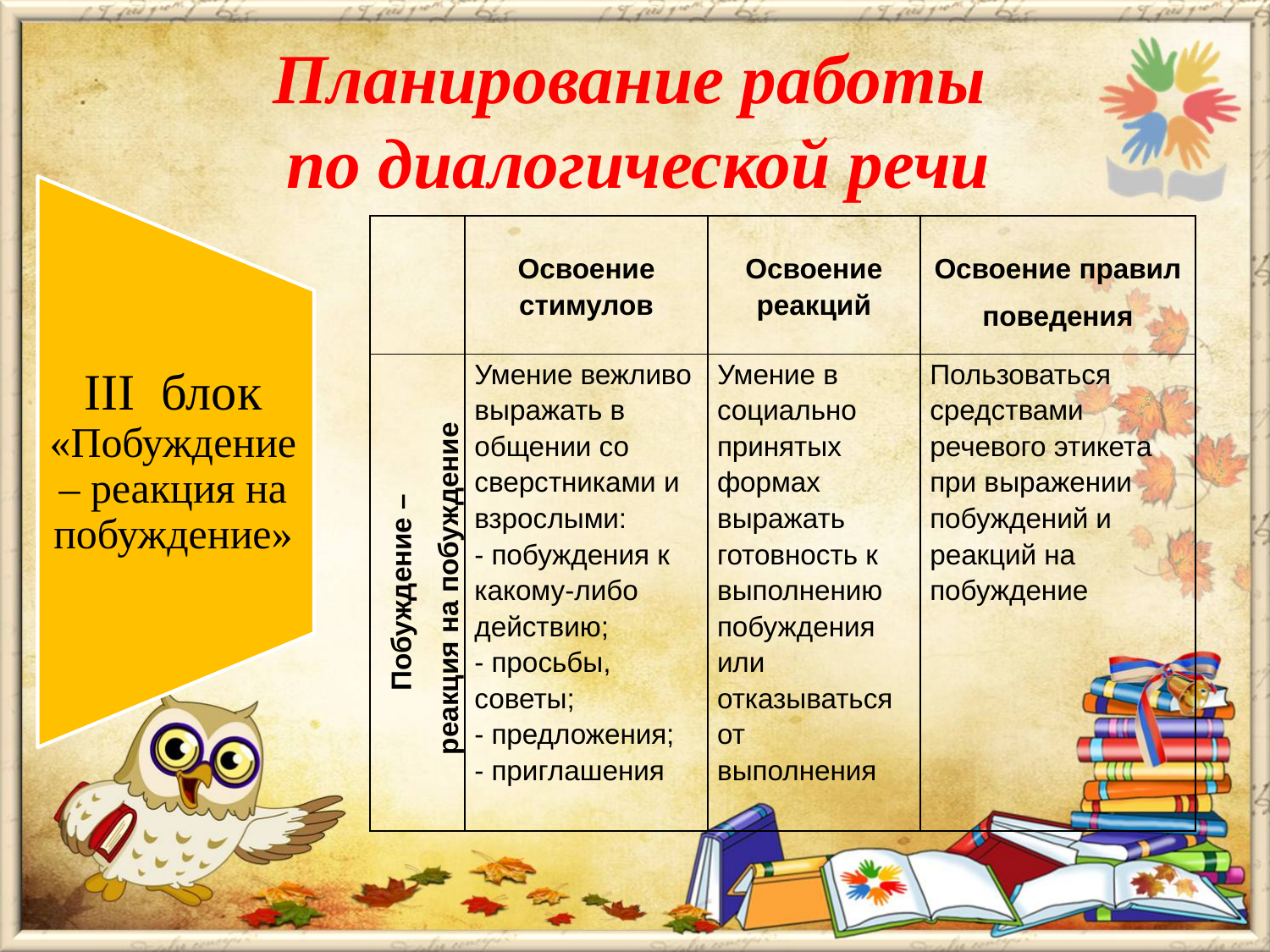

Планирование работы
по диалогической речи

III  блок «Побуждение – реакция на побуждение»

|  | Освоение стимулов | Освоение реакций | Освоение правил поведения |
| --- | --- | --- | --- |
| Побуждение – реакция на побуждение | Умение вежливо выражать в общении со сверстниками и взрослыми: - побуждения к какому-либо действию; - просьбы, советы; - предложения; - приглашения | Умение в социально принятых формах выражать готовность к выполнению побуждения или отказываться от выполнения | Пользоваться средствами речевого этикета при выражении побуждений и реакций на побуждение |